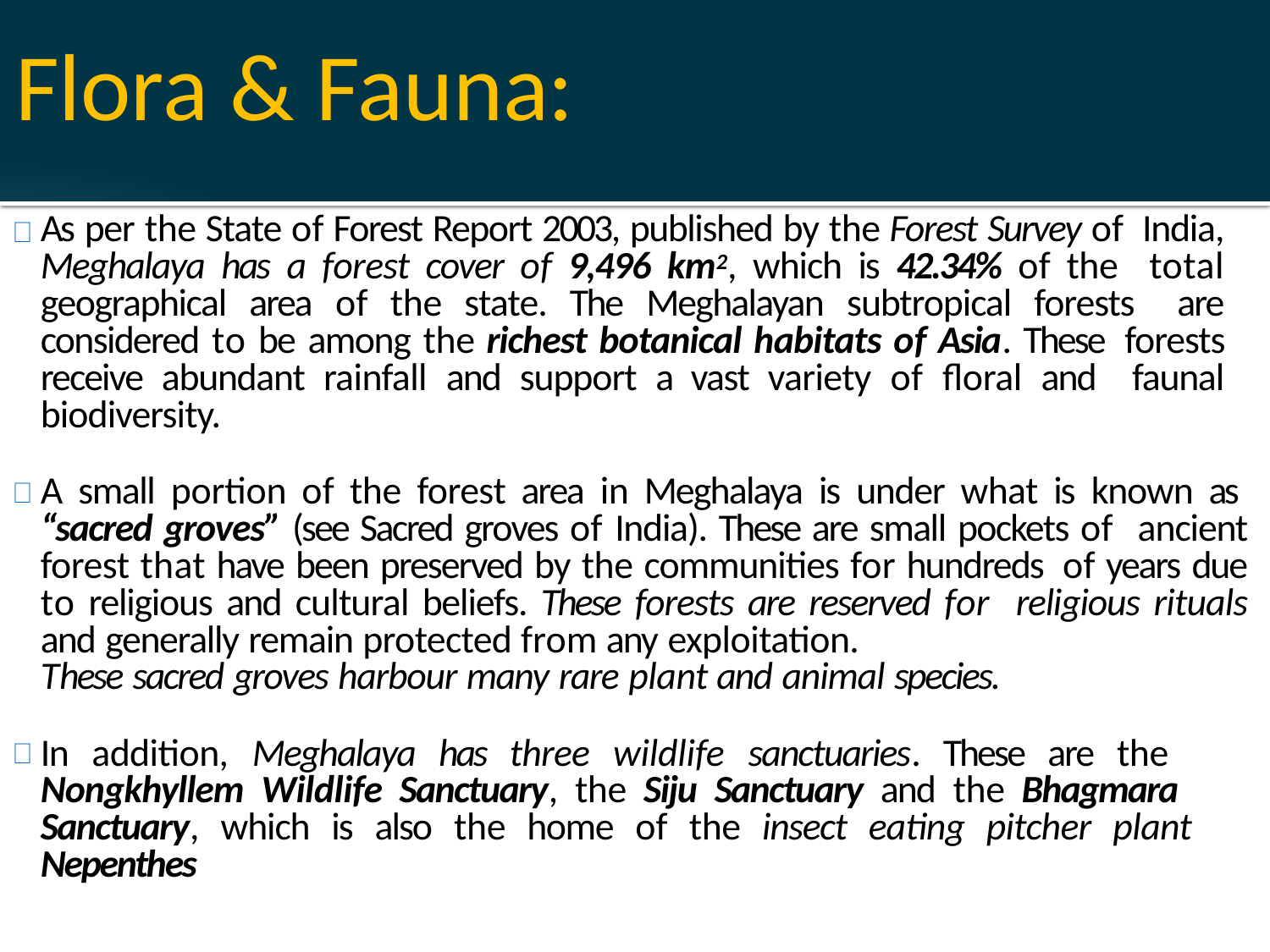

Flora & Fauna:
As per the State of Forest Report 2003, published by the Forest Survey of  India, Meghalaya has a forest cover of 9,496 km2, which is 42.34% of the  total geographical area of the state. The Meghalayan subtropical forests  are considered to be among the richest botanical habitats of Asia. These  forests receive abundant rainfall and support a vast variety of floral and  faunal biodiversity.

A small portion of the forest area in Meghalaya is under what is known as  “sacred groves” (see Sacred groves of India). These are small pockets of  ancient forest that have been preserved by the communities for hundreds  of years due to religious and cultural beliefs. These forests are reserved for  religious rituals and generally remain protected from any exploitation.
These sacred groves harbour many rare plant and animal species.

In addition, Meghalaya has three wildlife sanctuaries. These are the  Nongkhyllem Wildlife Sanctuary, the Siju Sanctuary and the Bhagmara  Sanctuary, which is also the home of the insect eating pitcher plant Nepenthes